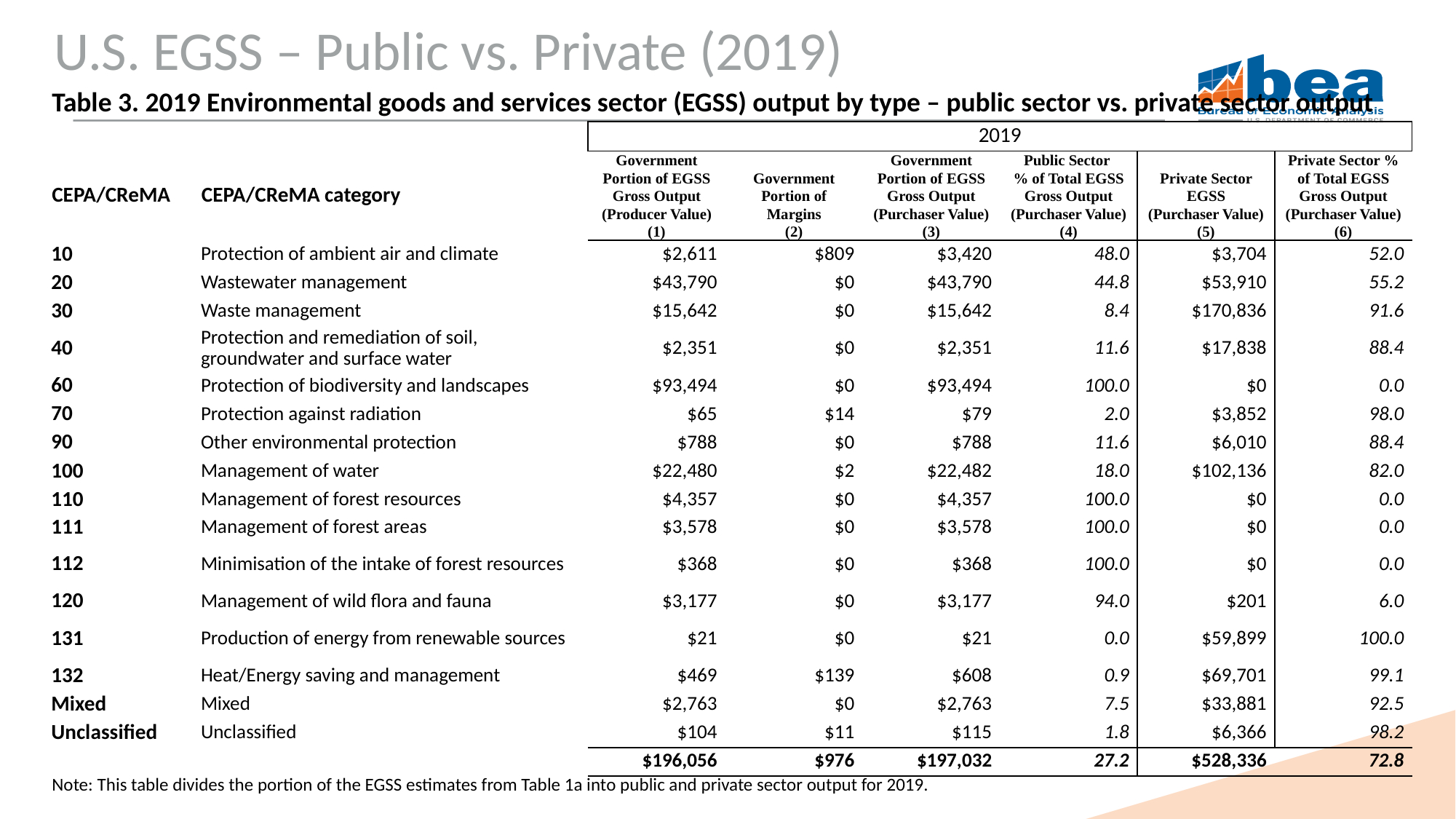

# U.S. EGSS – Public vs. Private (2019)
| Table 3. 2019 Environmental goods and services sector (EGSS) output by type – public sector vs. private sector output |  |  |  |  |  |  |  |
| --- | --- | --- | --- | --- | --- | --- | --- |
|  |  | 2019 |  |  |  |  |  |
| CEPA/CReMA | CEPA/CReMA category | Government Portion of EGSS Gross Output (Producer Value) (1) | Government Portion of Margins (2) | Government Portion of EGSS Gross Output (Purchaser Value) (3) | Public Sector % of Total EGSS Gross Output (Purchaser Value) (4) | Private Sector EGSS (Purchaser Value) (5) | Private Sector % of Total EGSS Gross Output (Purchaser Value) (6) |
| 10 | Protection of ambient air and climate | $2,611 | $809 | $3,420 | 48.0 | $3,704 | 52.0 |
| 20 | Wastewater management | $43,790 | $0 | $43,790 | 44.8 | $53,910 | 55.2 |
| 30 | Waste management | $15,642 | $0 | $15,642 | 8.4 | $170,836 | 91.6 |
| 40 | Protection and remediation of soil, groundwater and surface water | $2,351 | $0 | $2,351 | 11.6 | $17,838 | 88.4 |
| 60 | Protection of biodiversity and landscapes | $93,494 | $0 | $93,494 | 100.0 | $0 | 0.0 |
| 70 | Protection against radiation | $65 | $14 | $79 | 2.0 | $3,852 | 98.0 |
| 90 | Other environmental protection | $788 | $0 | $788 | 11.6 | $6,010 | 88.4 |
| 100 | Management of water | $22,480 | $2 | $22,482 | 18.0 | $102,136 | 82.0 |
| 110 | Management of forest resources | $4,357 | $0 | $4,357 | 100.0 | $0 | 0.0 |
| 111 | Management of forest areas | $3,578 | $0 | $3,578 | 100.0 | $0 | 0.0 |
| 112 | Minimisation of the intake of forest resources | $368 | $0 | $368 | 100.0 | $0 | 0.0 |
| 120 | Management of wild flora and fauna | $3,177 | $0 | $3,177 | 94.0 | $201 | 6.0 |
| 131 | Production of energy from renewable sources | $21 | $0 | $21 | 0.0 | $59,899 | 100.0 |
| 132 | Heat/Energy saving and management | $469 | $139 | $608 | 0.9 | $69,701 | 99.1 |
| Mixed | Mixed | $2,763 | $0 | $2,763 | 7.5 | $33,881 | 92.5 |
| Unclassified | Unclassified | $104 | $11 | $115 | 1.8 | $6,366 | 98.2 |
|  |  | $196,056 | $976 | $197,032 | 27.2 | $528,336 | 72.8 |
| Note: This table divides the portion of the EGSS estimates from Table 1a into public and private sector output for 2019. |  |  |  |  |  |  |  |